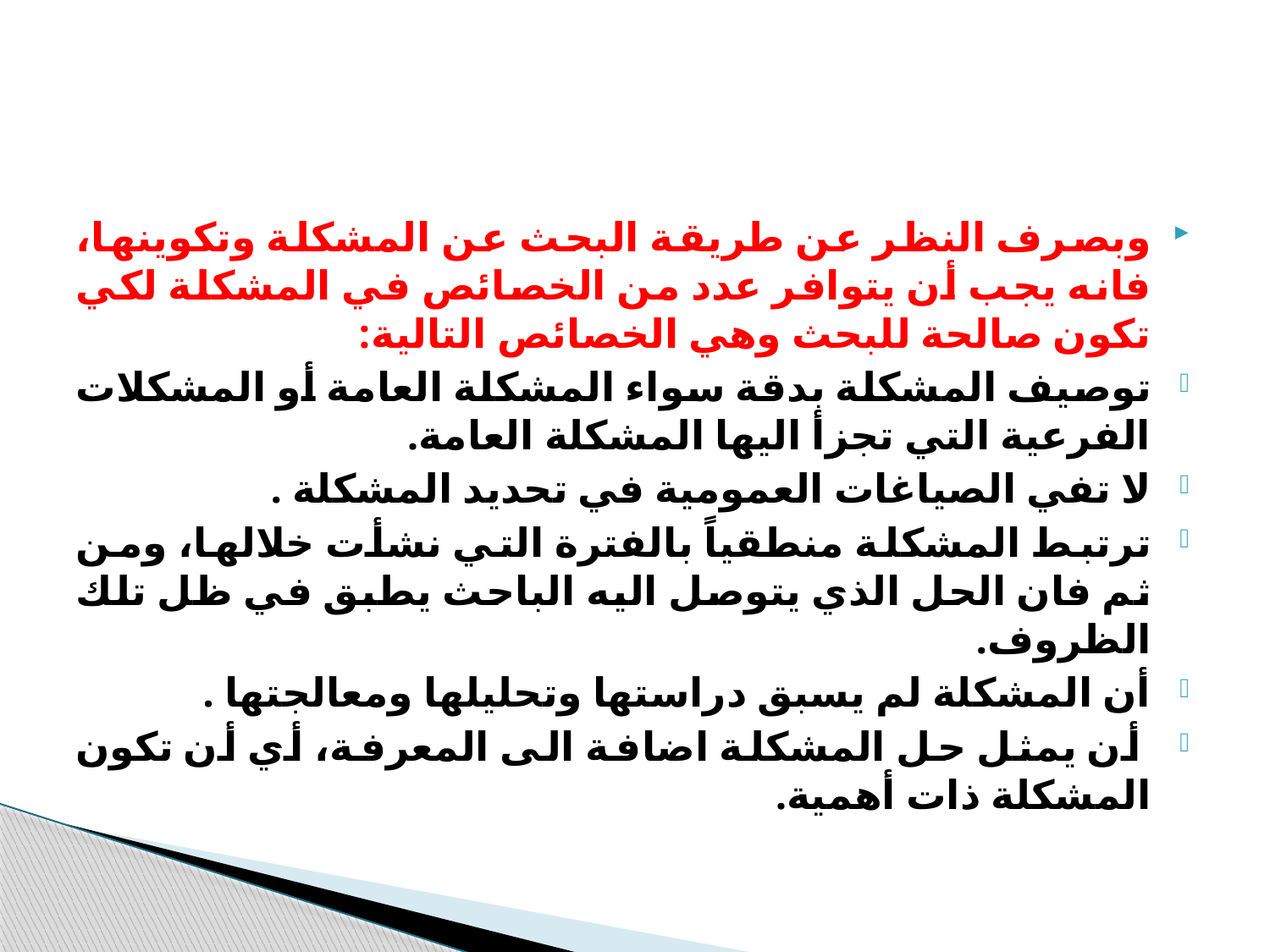

#
وبصرف النظر عن طريقة البحث عن المشكلة وتكوينها، فانه يجب أن يتوافر عدد من الخصائص في المشكلة لكي تكون صالحة للبحث وهي الخصائص التالية:
توصيف المشكلة بدقة سواء المشكلة العامة أو المشكلات الفرعية التي تجزأ اليها المشكلة العامة.
لا تفي الصياغات العمومية في تحديد المشكلة .
ترتبط المشكلة منطقياً بالفترة التي نشأت خلالها، ومن ثم فان الحل الذي يتوصل اليه الباحث يطبق في ظل تلك الظروف.
أن المشكلة لم يسبق دراستها وتحليلها ومعالجتها .
 أن يمثل حل المشكلة اضافة الى المعرفة، أي أن تكون المشكلة ذات أهمية.